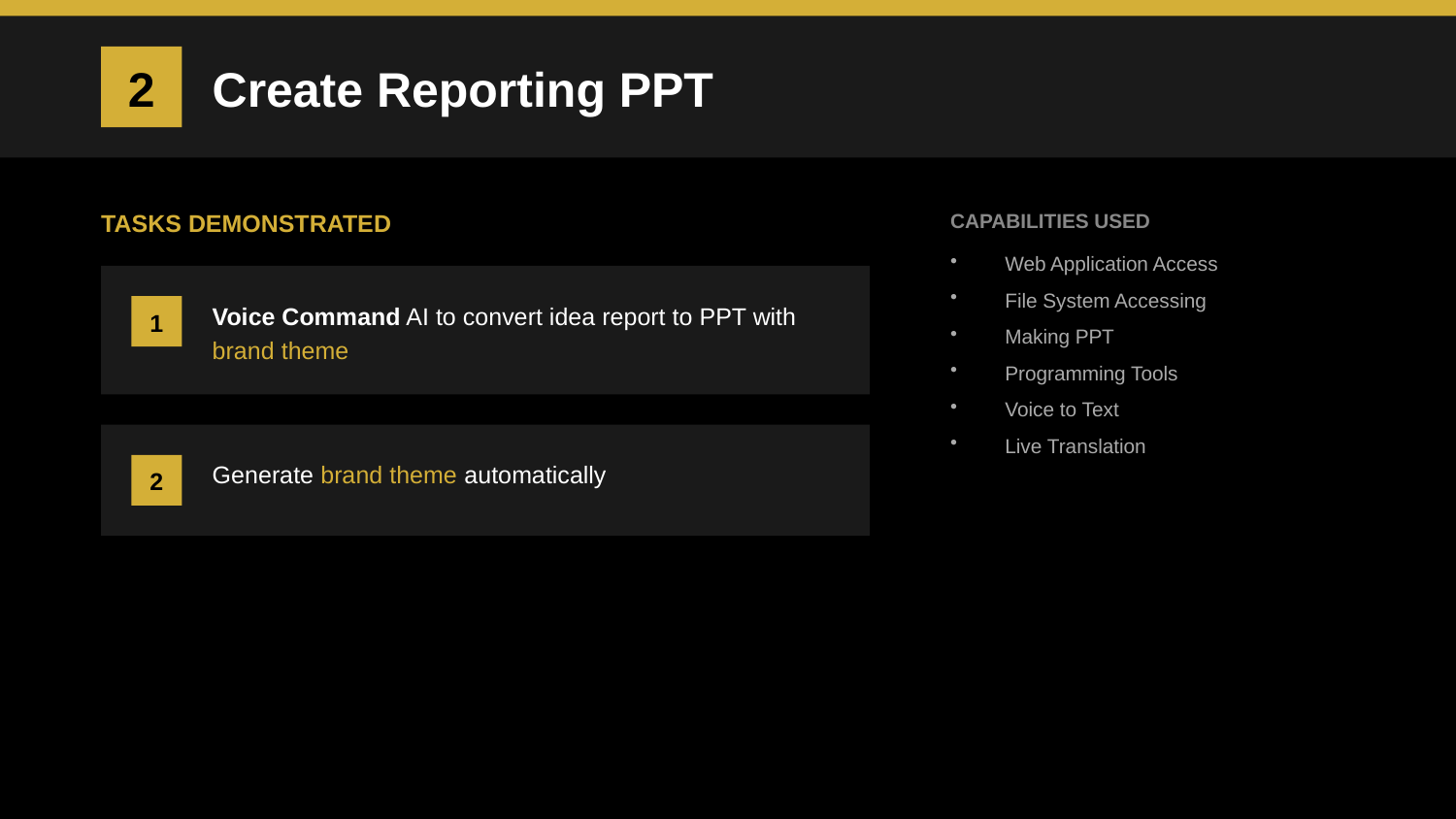

Create Reporting PPT
2
TASKS DEMONSTRATED
CAPABILITIES USED
Web Application Access
File System Accessing
Making PPT
Programming Tools
Voice to Text
Live Translation

Voice Command AI to convert idea report to PPT with brand theme
1

Generate brand theme automatically
2